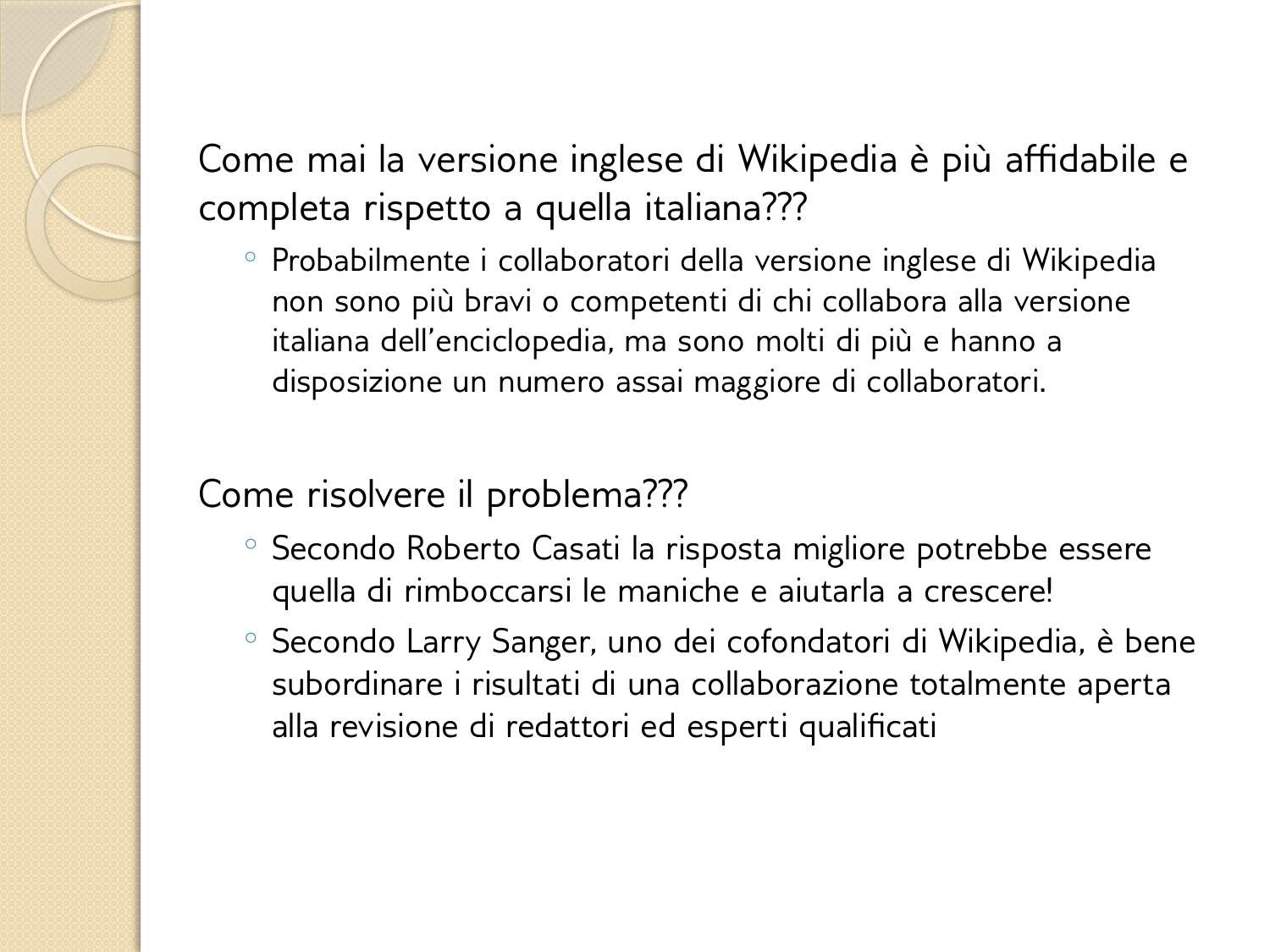

Come mai la versione inglese di Wikipedia è più affidabile e completa rispetto a quella italiana???
Probabilmente i collaboratori della versione inglese di Wikipedia non sono più bravi o competenti di chi collabora alla versione italiana dell’enciclopedia, ma sono molti di più e hanno a disposizione un numero assai maggiore di collaboratori.

Come risolvere il problema???
Secondo Roberto Casati la risposta migliore potrebbe essere quella di rimboccarsi le maniche e aiutarla a crescere!
Secondo Larry Sanger, uno dei cofondatori di Wikipedia, è bene subordinare i risultati di una collaborazione totalmente aperta alla revisione di redattori ed esperti qualificati